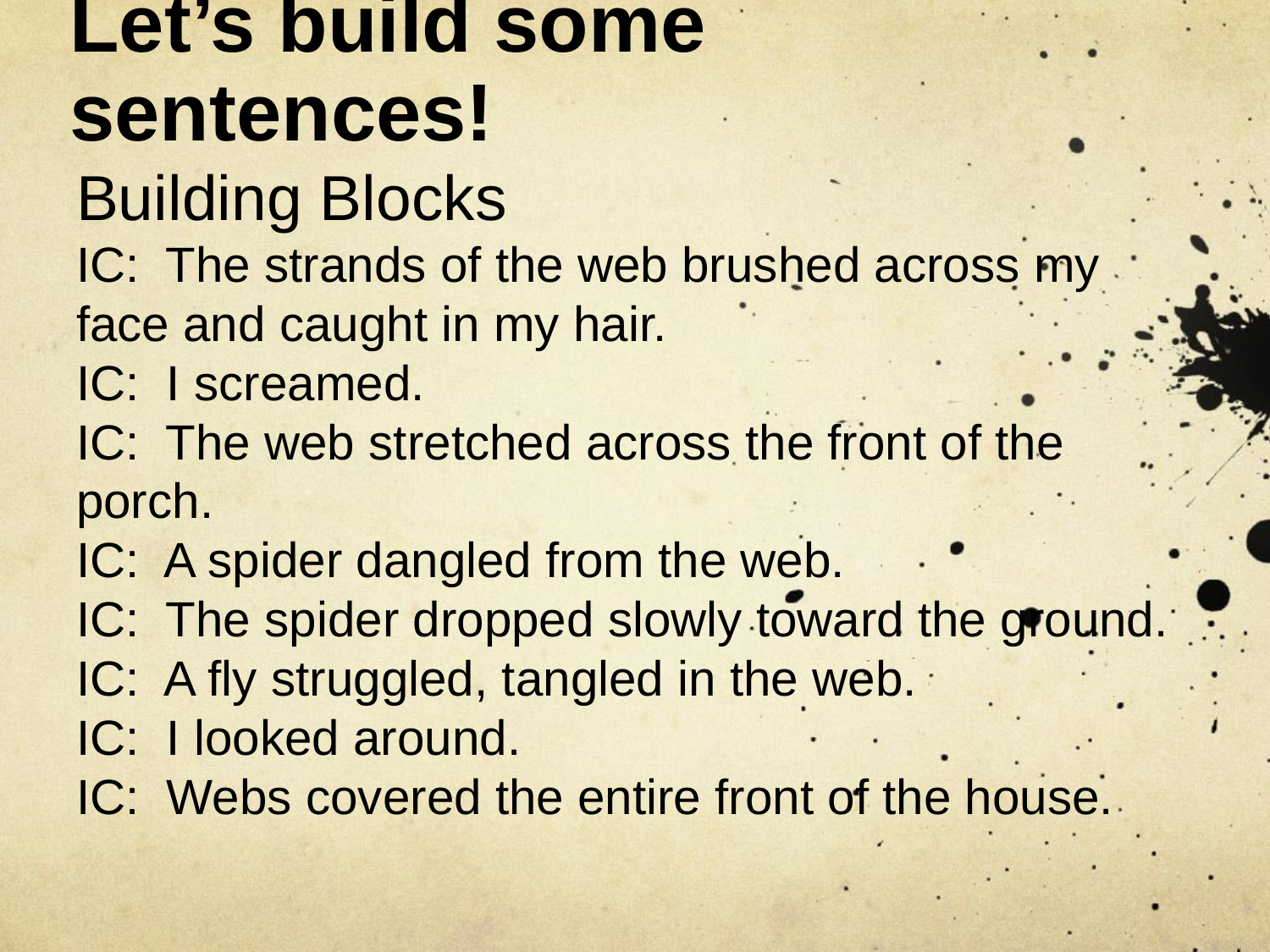

# Let’s build some sentences!
Building Blocks
IC:  The strands of the web brushed across my face and caught in my hair.
IC:  I screamed.
IC:  The web stretched across the front of the porch.
IC:  A spider dangled from the web.
IC:  The spider dropped slowly toward the ground.
IC:  A fly struggled, tangled in the web.
IC:  I looked around.
IC:  Webs covered the entire front of the house.